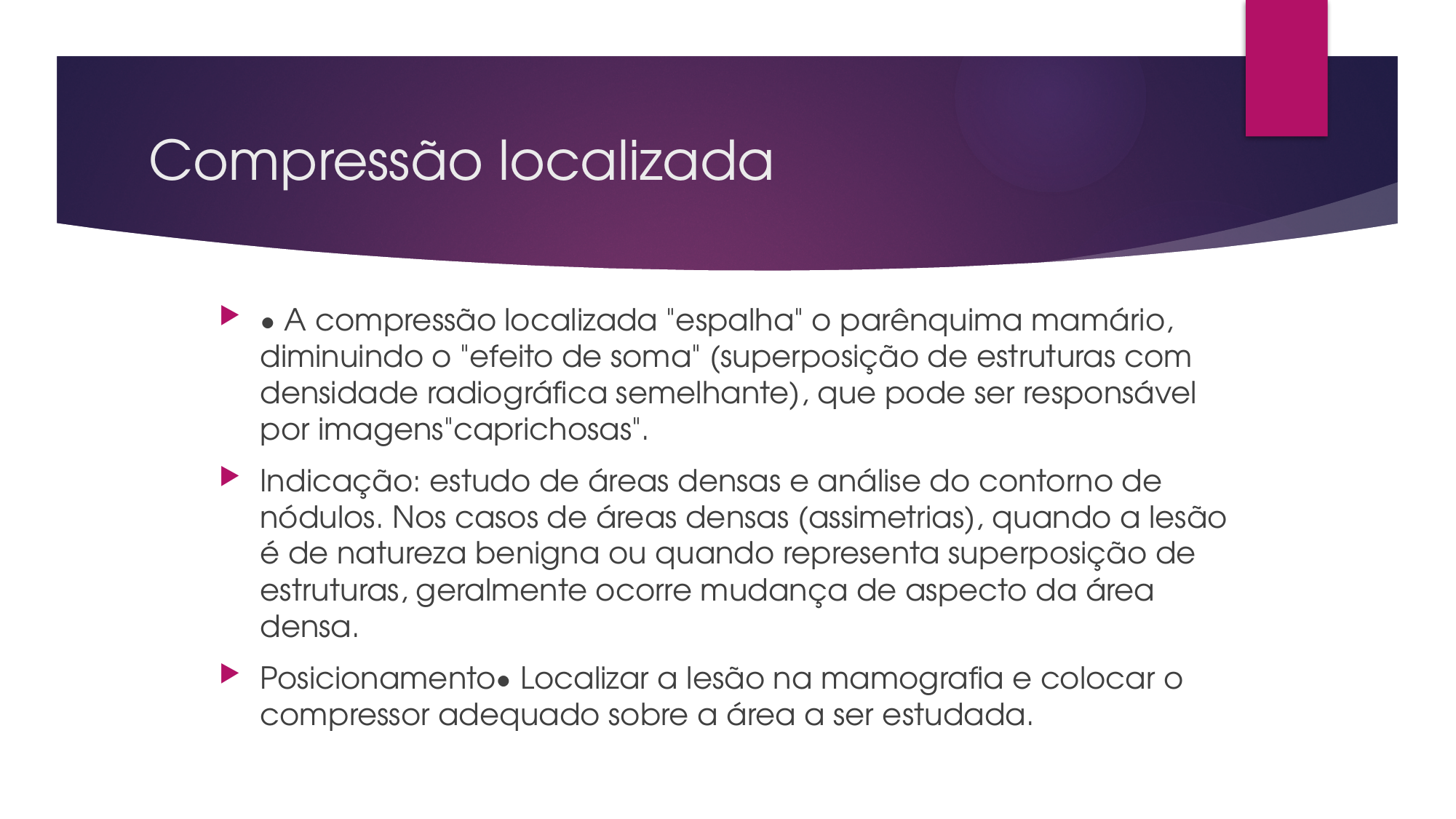

# Compressão localizada
• A compressão localizada "espalha" o parênquima mamário, diminuindo o "efeito de soma" (superposição de estruturas com densidade radiográfica semelhante), que pode ser responsável por imagens"caprichosas".
Indicação: estudo de áreas densas e análise do contorno de nódulos. Nos casos de áreas densas (assimetrias), quando a lesão é de natureza benigna ou quando representa superposição de estruturas, geralmente ocorre mudança de aspecto da área densa.
Posicionamento• Localizar a lesão na mamografia e colocar o compressor adequado sobre a área a ser estudada.